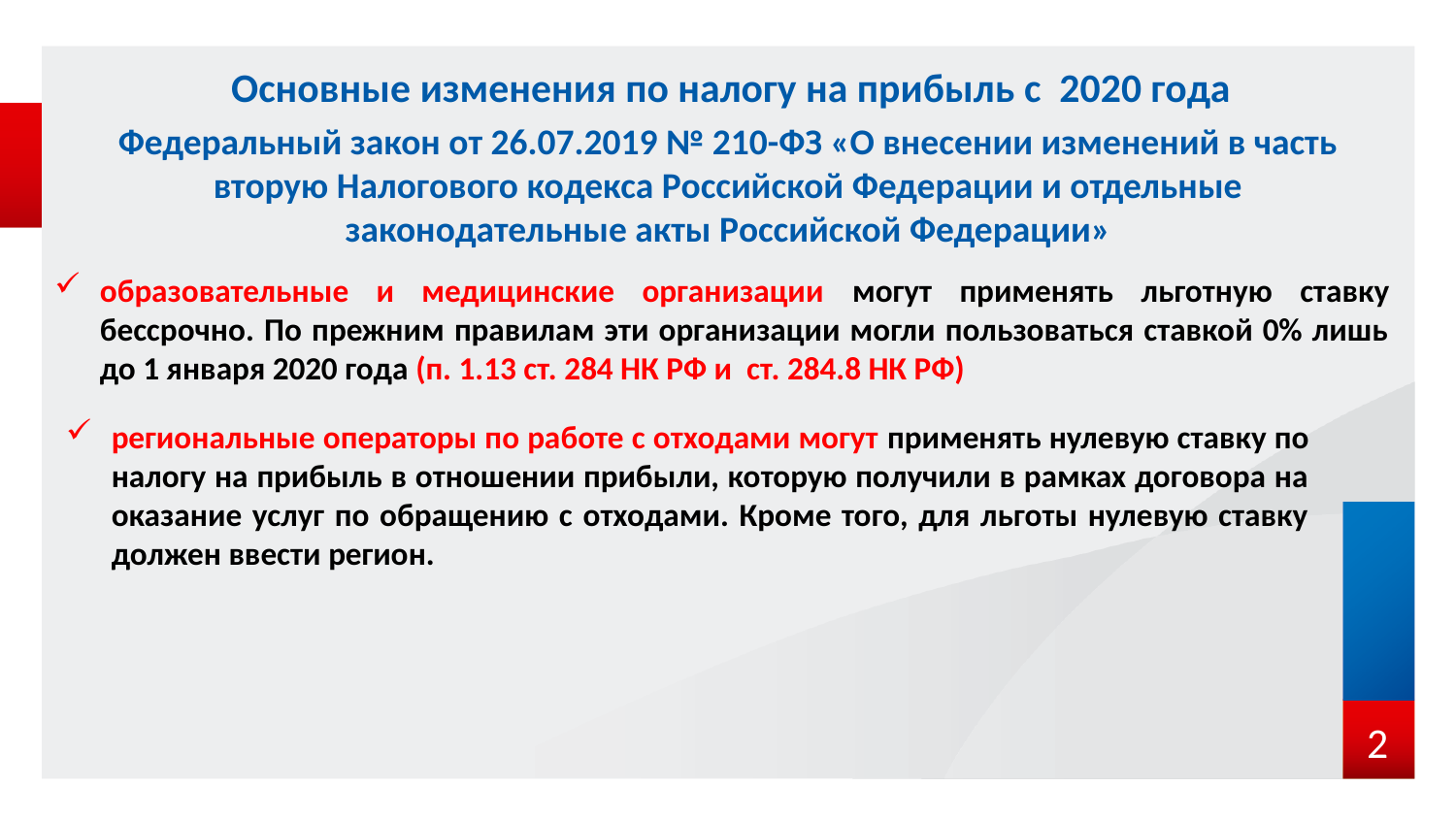

# Основные изменения по налогу на прибыль с  2020 года
Федеральный закон от 26.07.2019 № 210-ФЗ «О внесении изменений в часть вторую Налогового кодекса Российской Федерации и отдельные законодательные акты Российской Федерации»
образовательные и медицинские организации могут применять льготную ставку бессрочно. По прежним правилам эти организации могли пользоваться ставкой 0% лишь до 1 января 2020 года (п. 1.13 ст. 284 НК РФ и  ст. 284.8 НК РФ)
региональные операторы по работе с отходами могут применять нулевую ставку по налогу на прибыль в отношении прибыли, которую получили в рамках договора на оказание услуг по обращению с отходами. Кроме того, для льготы нулевую ставку должен ввести регион.

 2